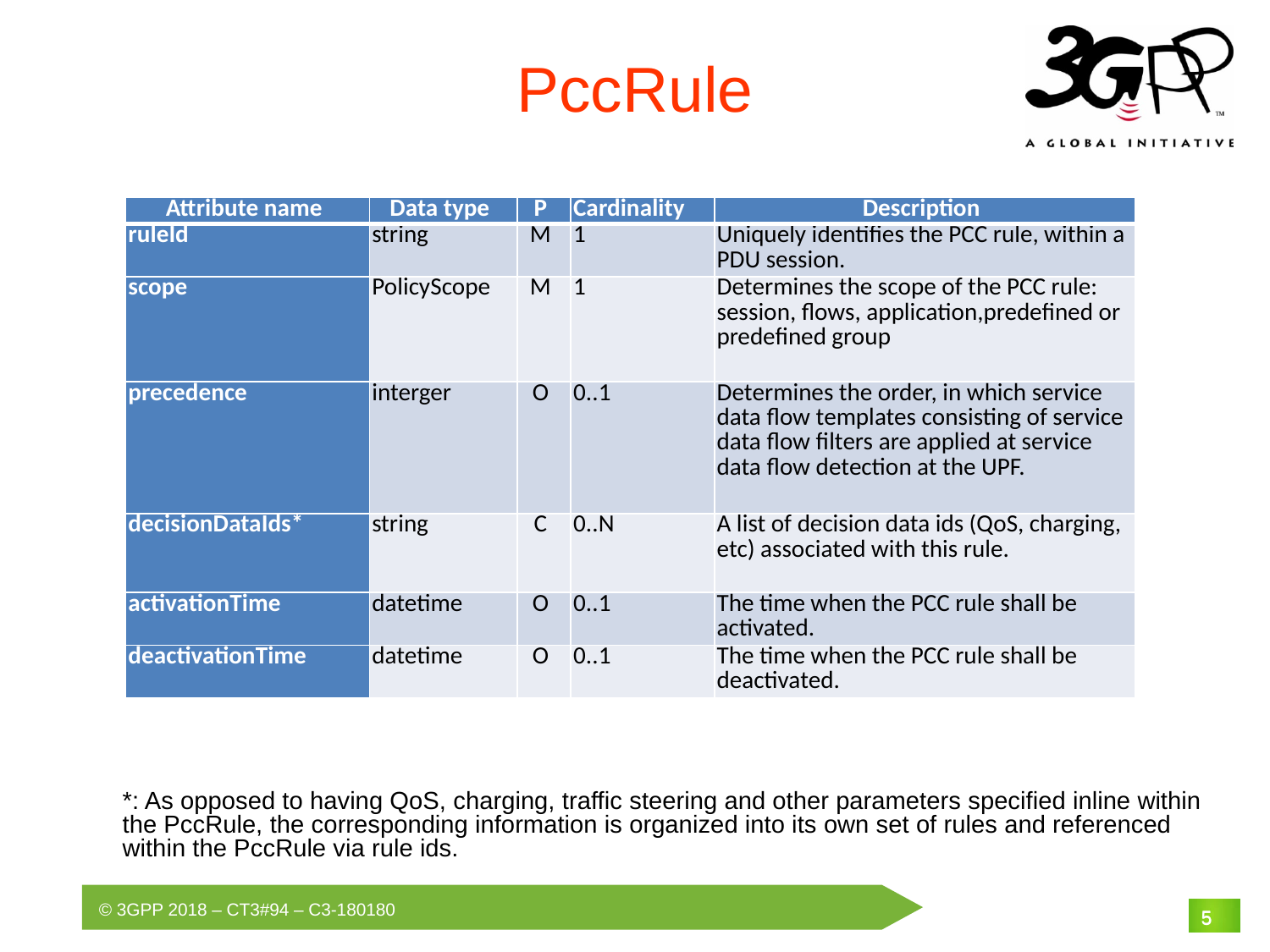

# PccRule
| Attribute name | Data type | P | Cardinality | Description |
| --- | --- | --- | --- | --- |
| ruleId | string | M | 1 | Uniquely identifies the PCC rule, within a PDU session. |
| scope | PolicyScope | M | 1 | Determines the scope of the PCC rule: session, flows, application,predefined or predefined group |
| precedence | interger | O | 0..1 | Determines the order, in which service data flow templates consisting of service data flow filters are applied at service data flow detection at the UPF. |
| decisionDataIds\* | string | C | 0..N | A list of decision data ids (QoS, charging, etc) associated with this rule. |
| activationTime | datetime | O | 0..1 | The time when the PCC rule shall be activated. |
| deactivationTime | datetime | O | 0..1 | The time when the PCC rule shall be deactivated. |
*: As opposed to having QoS, charging, traffic steering and other parameters specified inline within the PccRule, the corresponding information is organized into its own set of rules and referenced within the PccRule via rule ids.

5
5